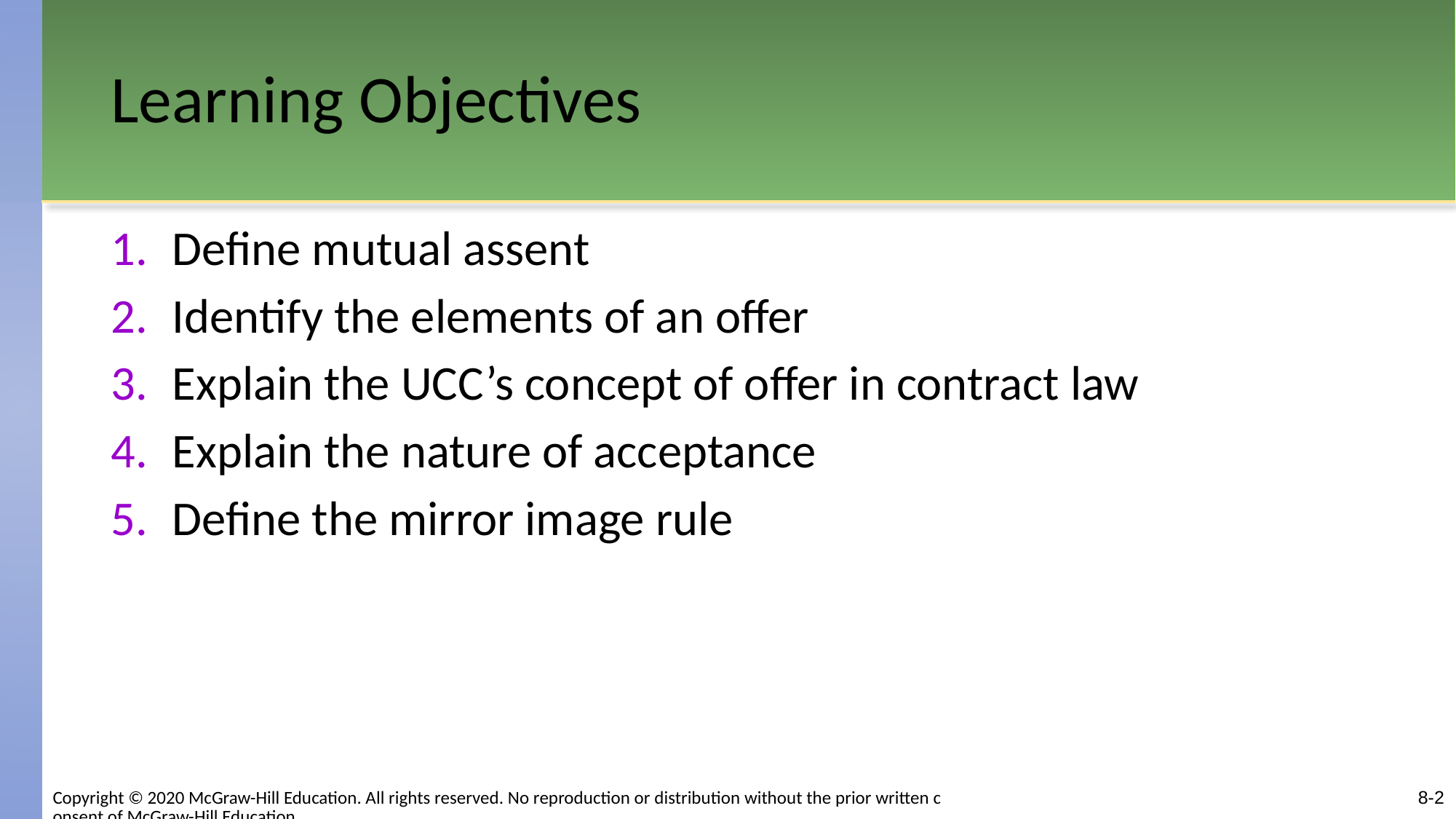

# Learning Objectives
Define mutual assent
Identify the elements of an offer
Explain the UCC’s concept of offer in contract law
Explain the nature of acceptance
Define the mirror image rule
Copyright © 2020 McGraw-Hill Education. All rights reserved. No reproduction or distribution without the prior written consent of McGraw-Hill Education.
8-2